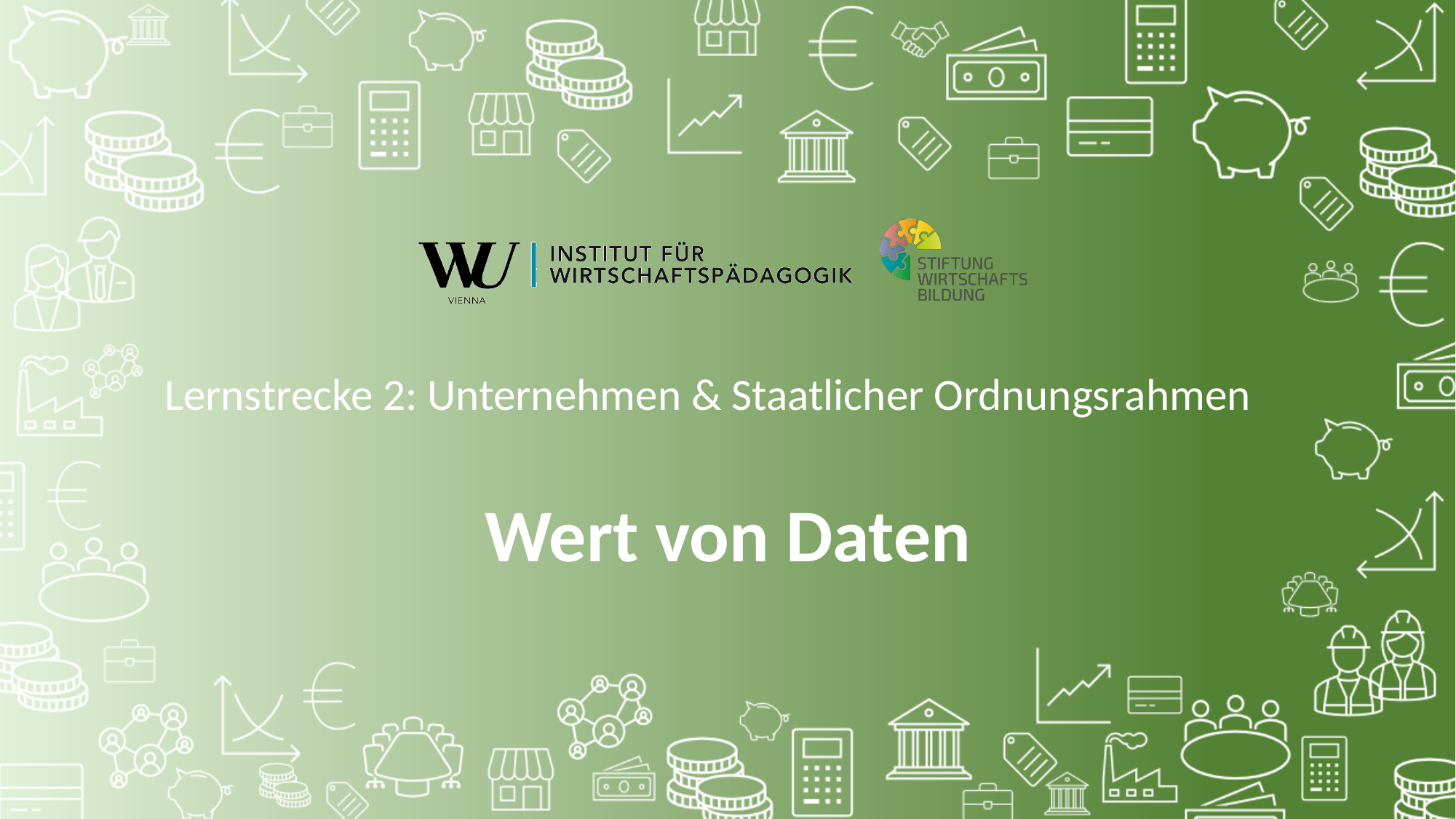

# Lernstrecke 2: Unternehmen & Staatlicher Ordnungsrahmen
Wert von Daten